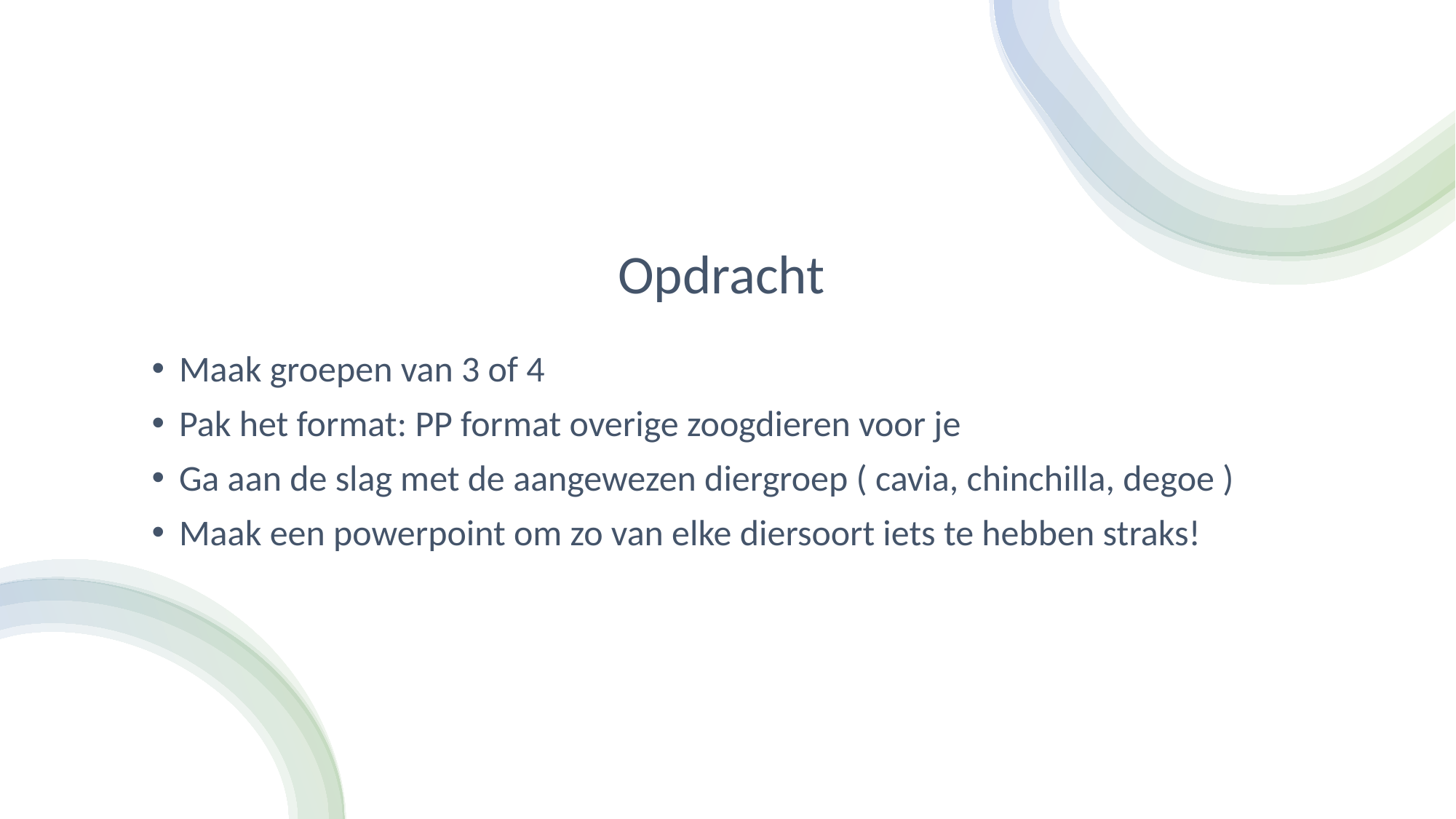

# Opdracht
Maak groepen van 3 of 4
Pak het format: PP format overige zoogdieren voor je
Ga aan de slag met de aangewezen diergroep ( cavia, chinchilla, degoe )
Maak een powerpoint om zo van elke diersoort iets te hebben straks!